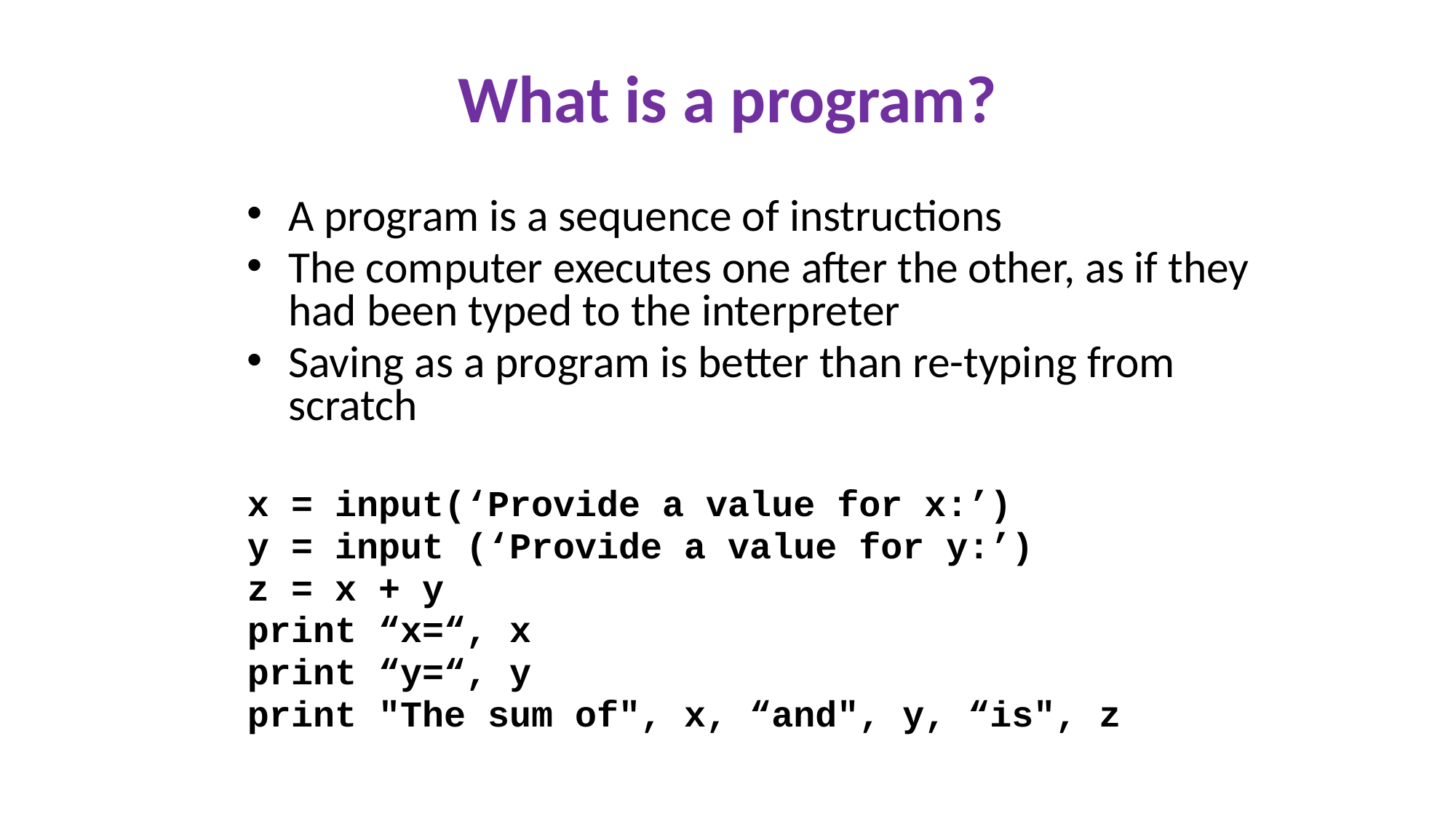

# What is a program?
A program is a sequence of instructions
The computer executes one after the other, as if they had been typed to the interpreter
Saving as a program is better than re-typing from scratch

x = input(‘Provide a value for x:’)
y = input (‘Provide a value for y:’)
z = x + y
print “x=“, x
print “y=“, y
print "The sum of", x, “and", y, “is", z